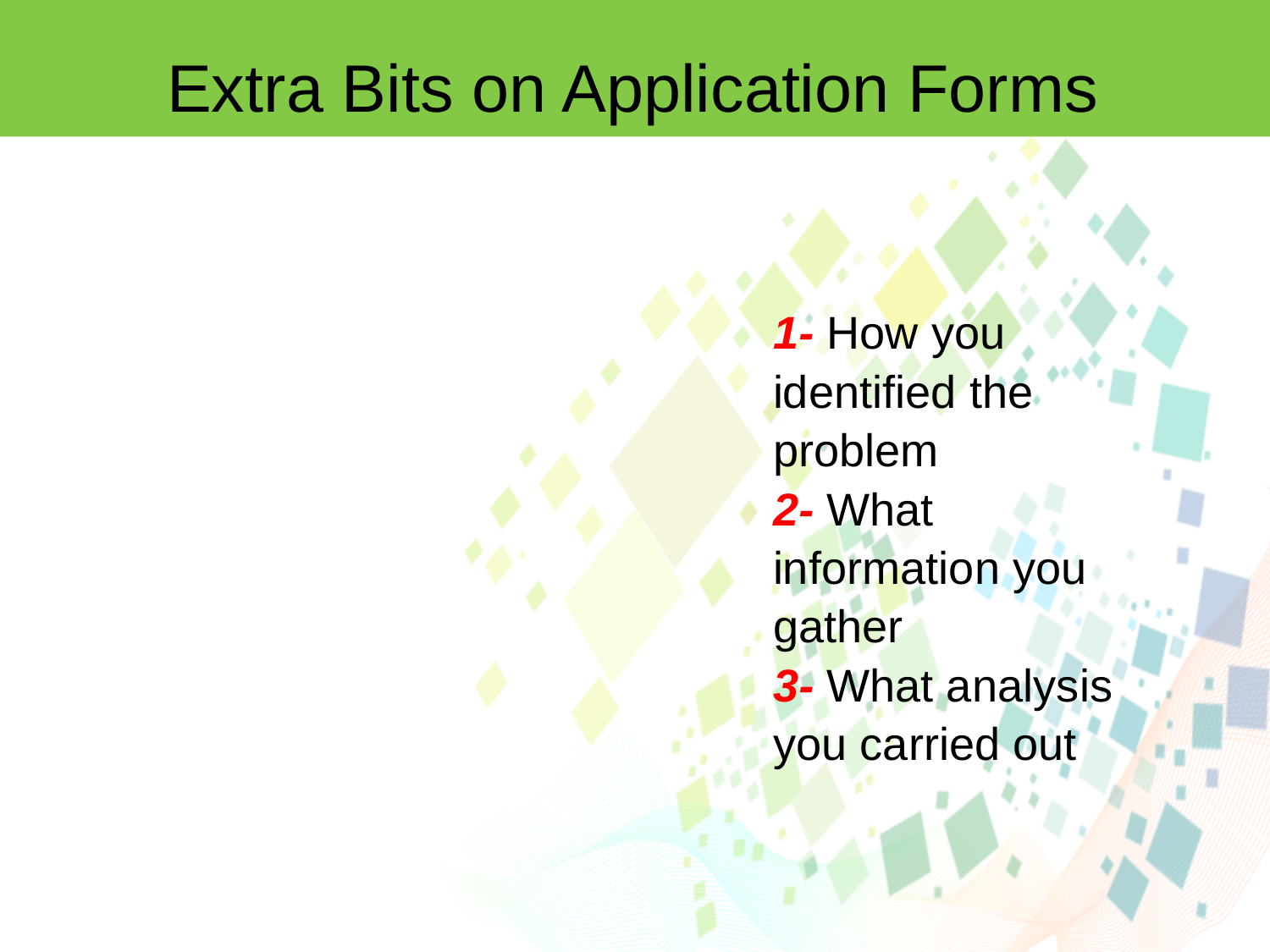

Extra Bits on Application Forms
1- How you identified the problem
2- What information you gather
3- What analysis you carried out